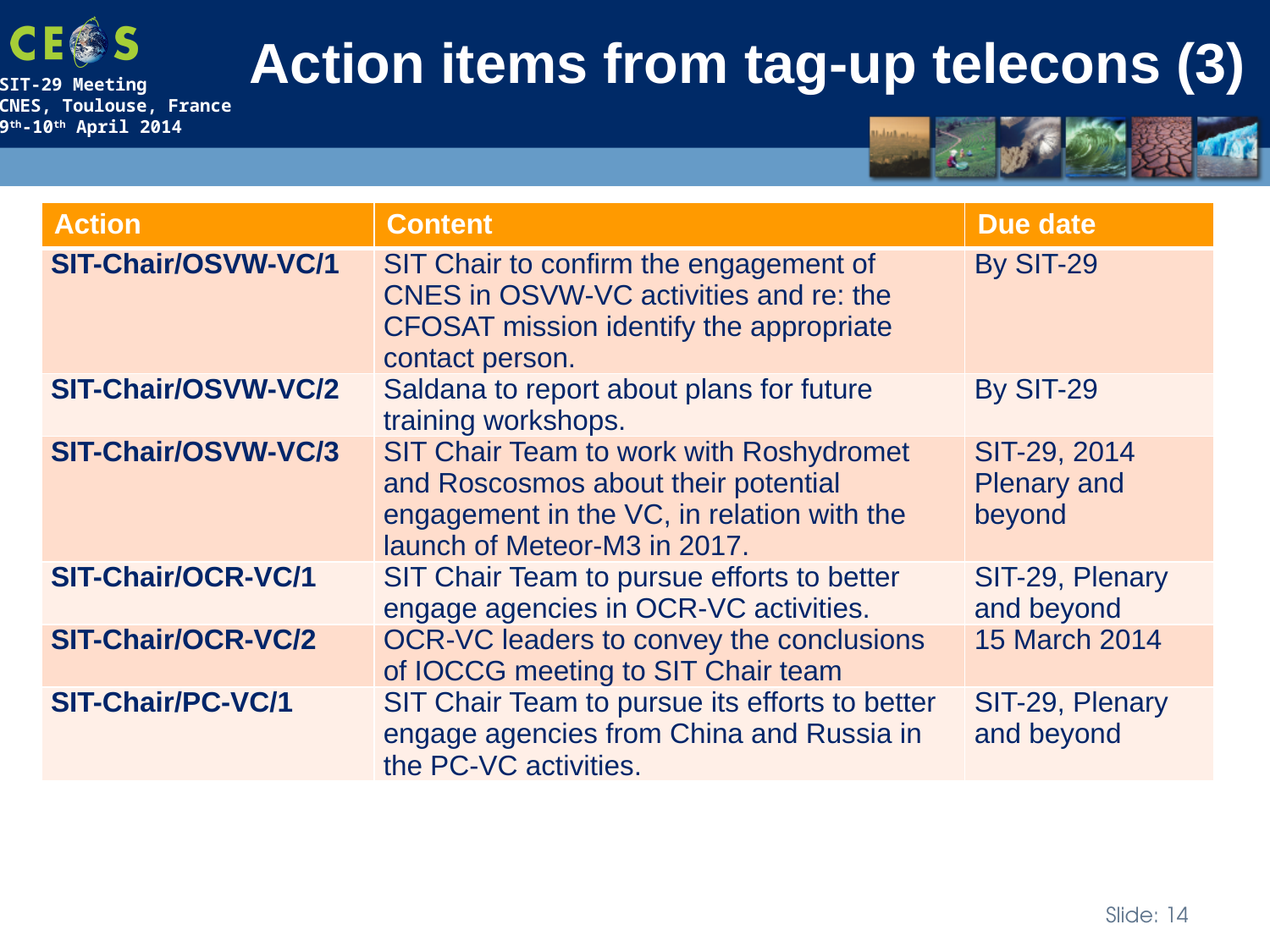

# Action items from tag-up telecons (3)
| Action | Content | Due date |
| --- | --- | --- |
| SIT-Chair/OSVW-VC/1 | SIT Chair to confirm the engagement of CNES in OSVW-VC activities and re: the CFOSAT mission identify the appropriate contact person. | By SIT-29 |
| SIT-Chair/OSVW-VC/2 | Saldana to report about plans for future training workshops. | By SIT-29 |
| SIT-Chair/OSVW-VC/3 | SIT Chair Team to work with Roshydromet and Roscosmos about their potential engagement in the VC, in relation with the launch of Meteor-M3 in 2017. | SIT-29, 2014 Plenary and beyond |
| SIT-Chair/OCR-VC/1 | SIT Chair Team to pursue efforts to better engage agencies in OCR-VC activities. | SIT-29, Plenary and beyond |
| SIT-Chair/OCR-VC/2 | OCR-VC leaders to convey the conclusions of IOCCG meeting to SIT Chair team | 15 March 2014 |
| SIT-Chair/PC-VC/1 | SIT Chair Team to pursue its efforts to better engage agencies from China and Russia in the PC-VC activities. | SIT-29, Plenary and beyond |